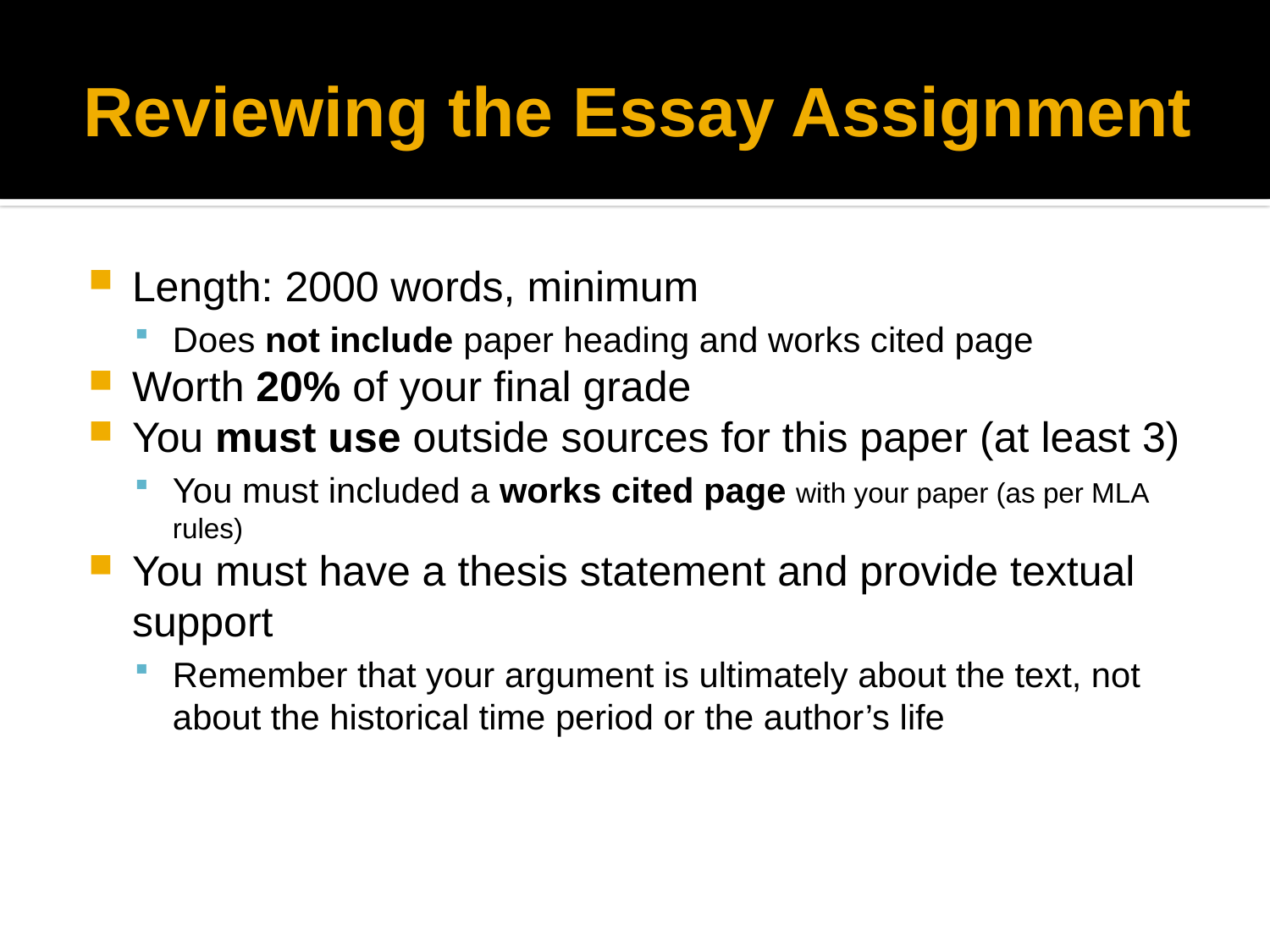

# Reviewing the Essay Assignment
Length: 2000 words, minimum
Does not include paper heading and works cited page
Worth 20% of your final grade
You must use outside sources for this paper (at least 3)
You must included a works cited page with your paper (as per MLA rules)
You must have a thesis statement and provide textual support
Remember that your argument is ultimately about the text, not about the historical time period or the author’s life